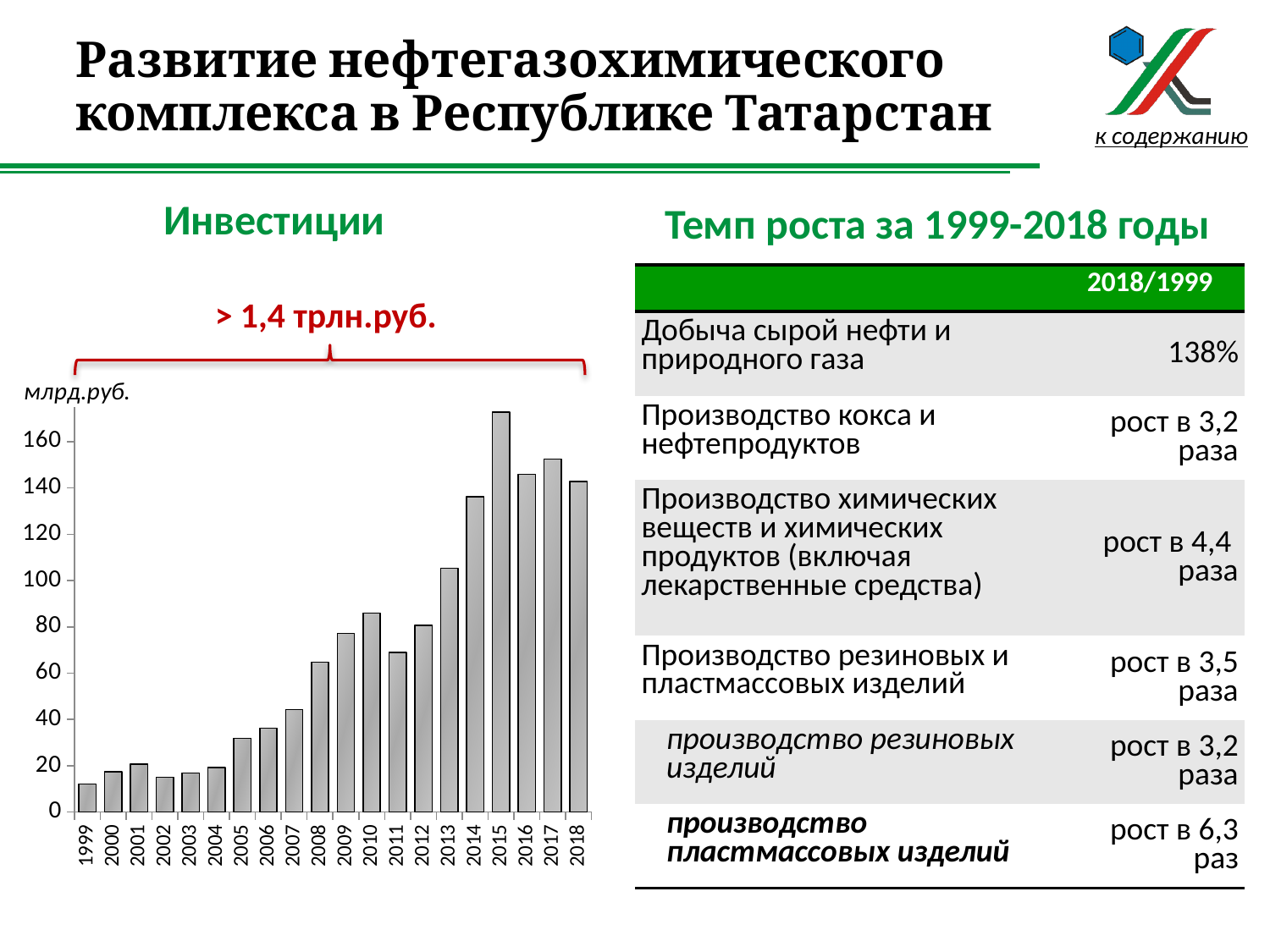

# Развитие нефтегазохимического комплекса в Республике Татарстан
к содержанию
Инвестиции
Темп роста за 1999-2018 годы
|  | 2018/1999 |
| --- | --- |
| Добыча сырой нефти и природного газа | 138% |
| Производство кокса и нефтепродуктов | рост в 3,2 раза |
| Производство химических веществ и химических продуктов (включая лекарственные средства) | рост в 4,4 раза |
| Производство резиновых и пластмассовых изделий | рост в 3,5 раза |
| производство резиновых изделий | рост в 3,2 раза |
| производство пластмассовых изделий | рост в 6,3 раз |

> 1,4 трлн.руб.

### Chart

| Category | Ряд 1 |
|---|---|
| 1999 | 12.109089830508472 |
| 2000 | 17.4419 |
| 2001 | 20.79659999999999 |
| 2002 | 15.044099999999998 |
| 2003 | 16.811700000000005 |
| 2004 | 19.1576 |
| 2005 | 31.877100000000006 |
| 2006 | 36.2417 |
| 2007 | 44.367000000000004 |
| 2008 | 64.7231 |
| 2009 | 77.16569999999999 |
| 2010 | 85.99900000000002 |
| 2011 | 68.9081 |
| 2012 | 80.68779999999998 |
| 2013 | 105.37159999999999 |
| 2014 | 136.16449999999998 |
| 2015 | 172.6958 |
| 2016 | 145.9037 |
| 2017 | 152.51579999999998 |
| 2018 | 142.8632 |